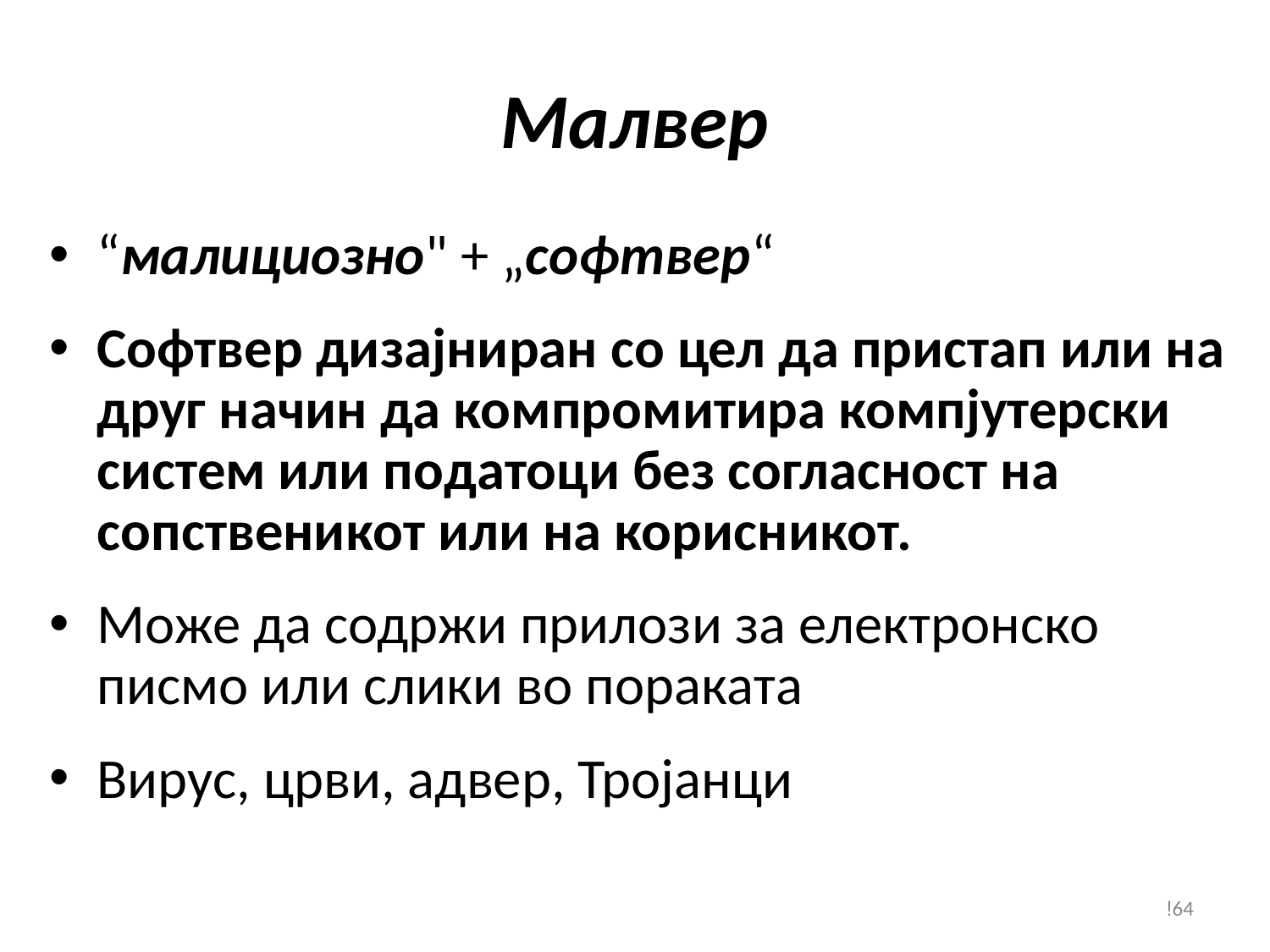

# Малвер
“малициозно" + „софтвер“
Софтвер дизајниран со цел да пристап или на друг начин да компромитира компјутерски систем или податоци без согласност на сопственикот или на корисникот.
Може да содржи прилози за електронско писмо или слики во пораката
Вирус, црви, адвер, Тројанци
!64